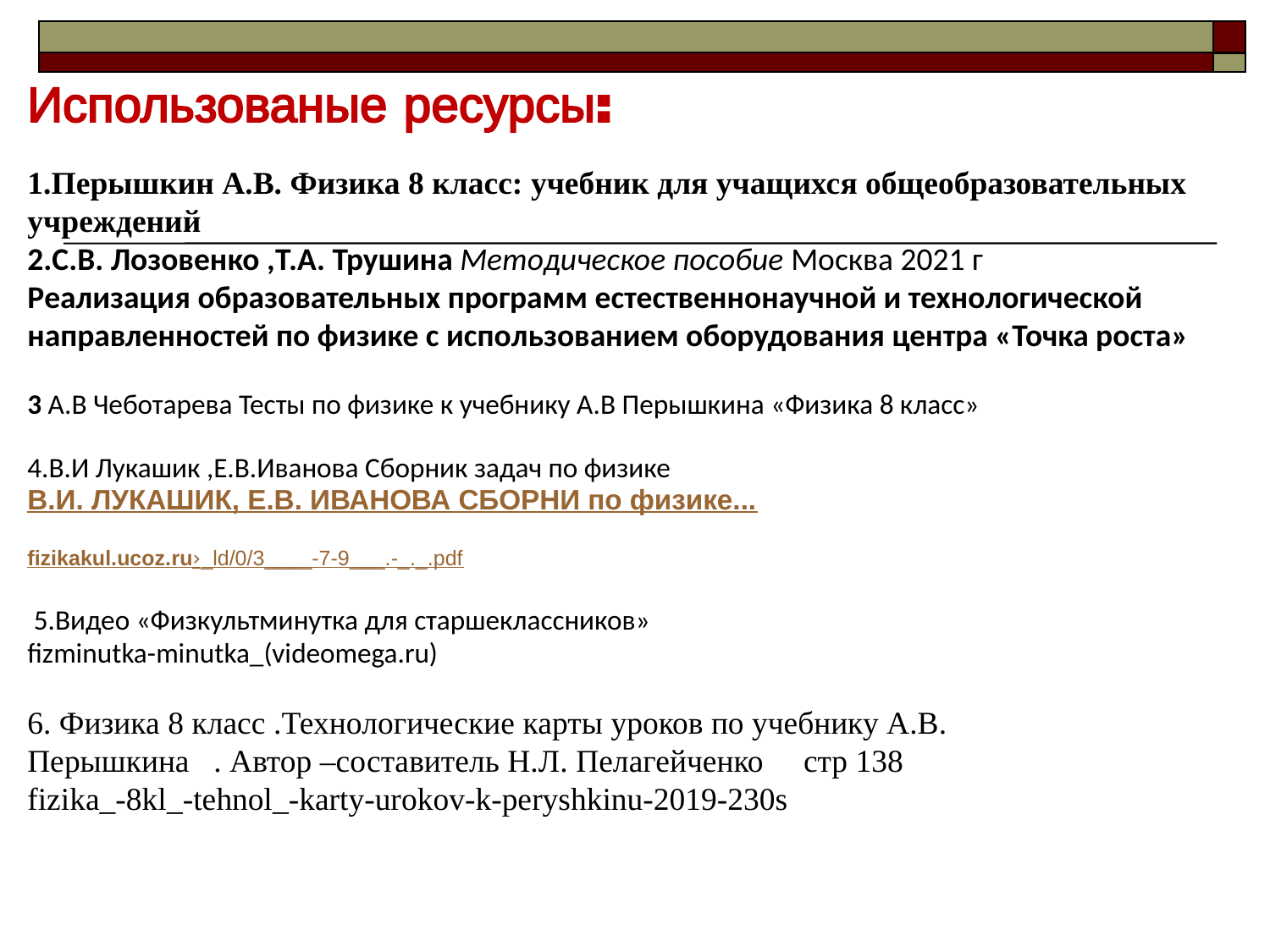

Использованые ресурсы:
1.Перышкин А.В. Физика 8 класс: учебник для учащихся общеобразовательных учреждений
2.С.В. Лозовенко ,Т.А. Трушина Методическое пособие Москва 2021 г
Реализация образовательных программ естественнонаучной и технологической направленностей по физике с использованием оборудования центра «Точка роста»

3 А.В Чеботарева Тесты по физике к учебнику А.В Перышкина «Физика 8 класс»

4.В.И Лукашик ,Е.В.Иванова Сборник задач по физике
В.И. ЛУКАШИК, Е.В. ИВАНОВА СБОРНИ по физике...

fizikakul.ucoz.ru›_ld/0/3____-7-9___.-_._.pdf

 5.Видео «Физкультминутка для старшеклассников»
fizminutka-minutka_(videomega.ru)
6. Физика 8 класс .Технологические карты уроков по учебнику А.В. Перышкина   . Автор –составитель Н.Л. Пелагейченко     стр 138
fizika_-8kl_-tehnol_-karty-urokov-k-peryshkinu-2019-230s